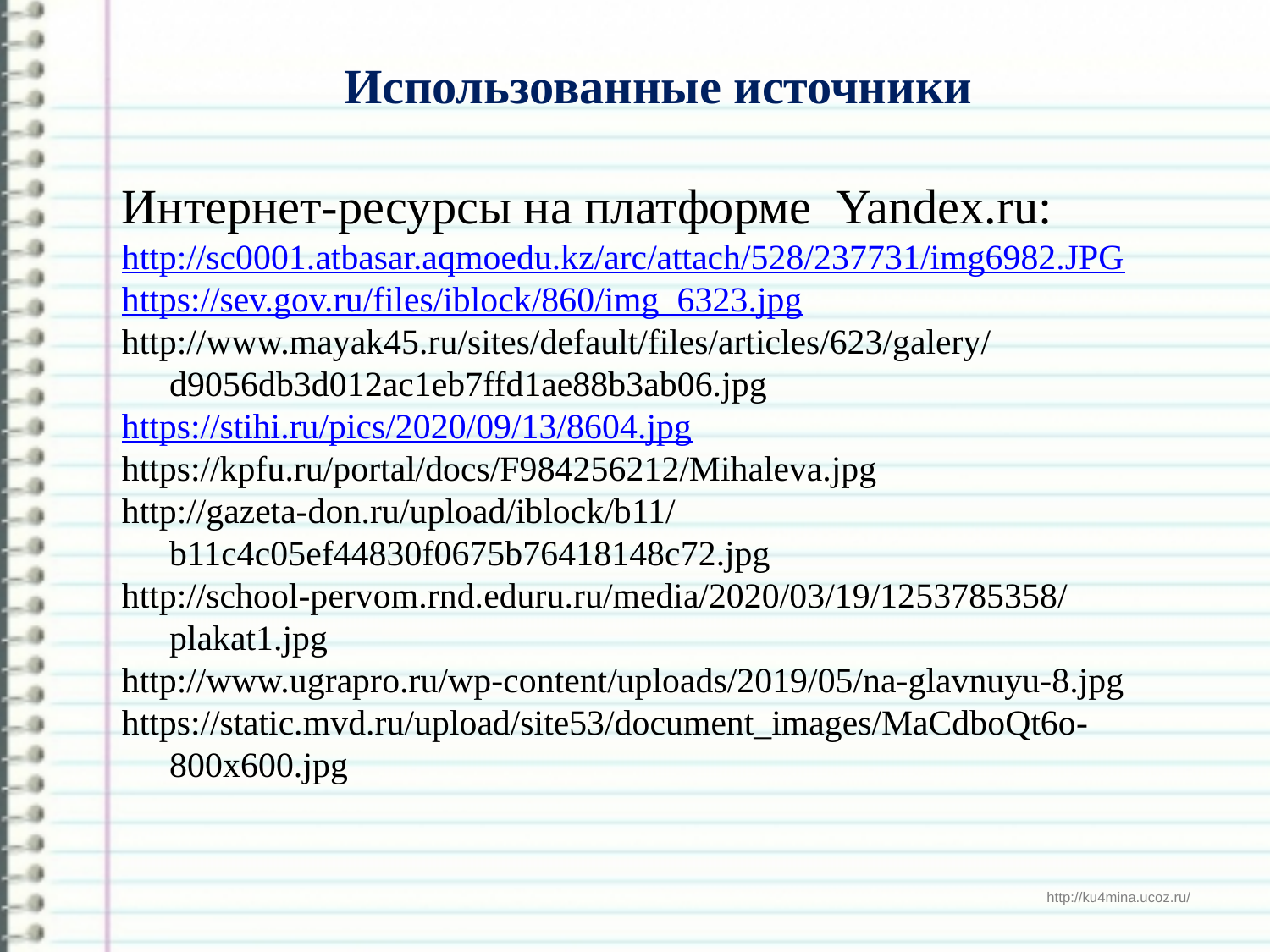

# Использованные источники
Интернет-ресурсы на платформе  Yandex.ru:
http://sc0001.atbasar.aqmoedu.kz/arc/attach/528/237731/img6982.JPG
https://sev.gov.ru/files/iblock/860/img_6323.jpg
http://www.mayak45.ru/sites/default/files/articles/623/galery/d9056db3d012ac1eb7ffd1ae88b3ab06.jpg
https://stihi.ru/pics/2020/09/13/8604.jpg
https://kpfu.ru/portal/docs/F984256212/Mihaleva.jpg
http://gazeta-don.ru/upload/iblock/b11/b11c4c05ef44830f0675b76418148c72.jpg
http://school-pervom.rnd.eduru.ru/media/2020/03/19/1253785358/plakat1.jpg
http://www.ugrapro.ru/wp-content/uploads/2019/05/na-glavnuyu-8.jpg
https://static.mvd.ru/upload/site53/document_images/MaCdboQt6o-800x600.jpg